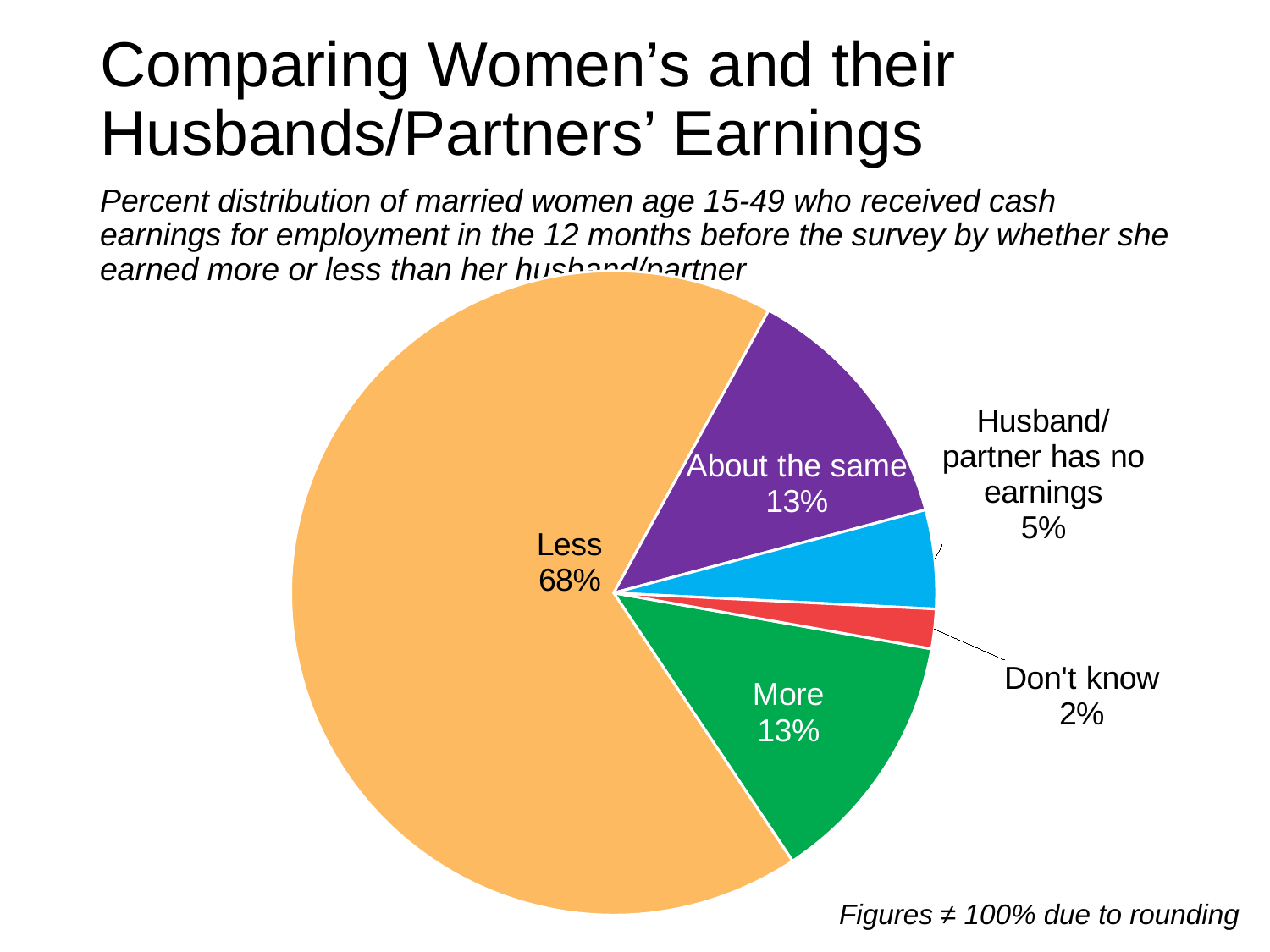

# Comparing Women’s and their Husbands/Partners’ Earnings
Percent distribution of married women age 15-49 who received cash earnings for employment in the 12 months before the survey by whether she earned more or less than her husband/partner

### Chart

| Category | Sales |
|---|---|
| More | 13.0 |
| Less | 68.0 |
| About the same | 13.0 |
| Husband/partner has no earnings | 5.0 |
| Don't know | 2.0 |
Figures ≠ 100% due to rounding